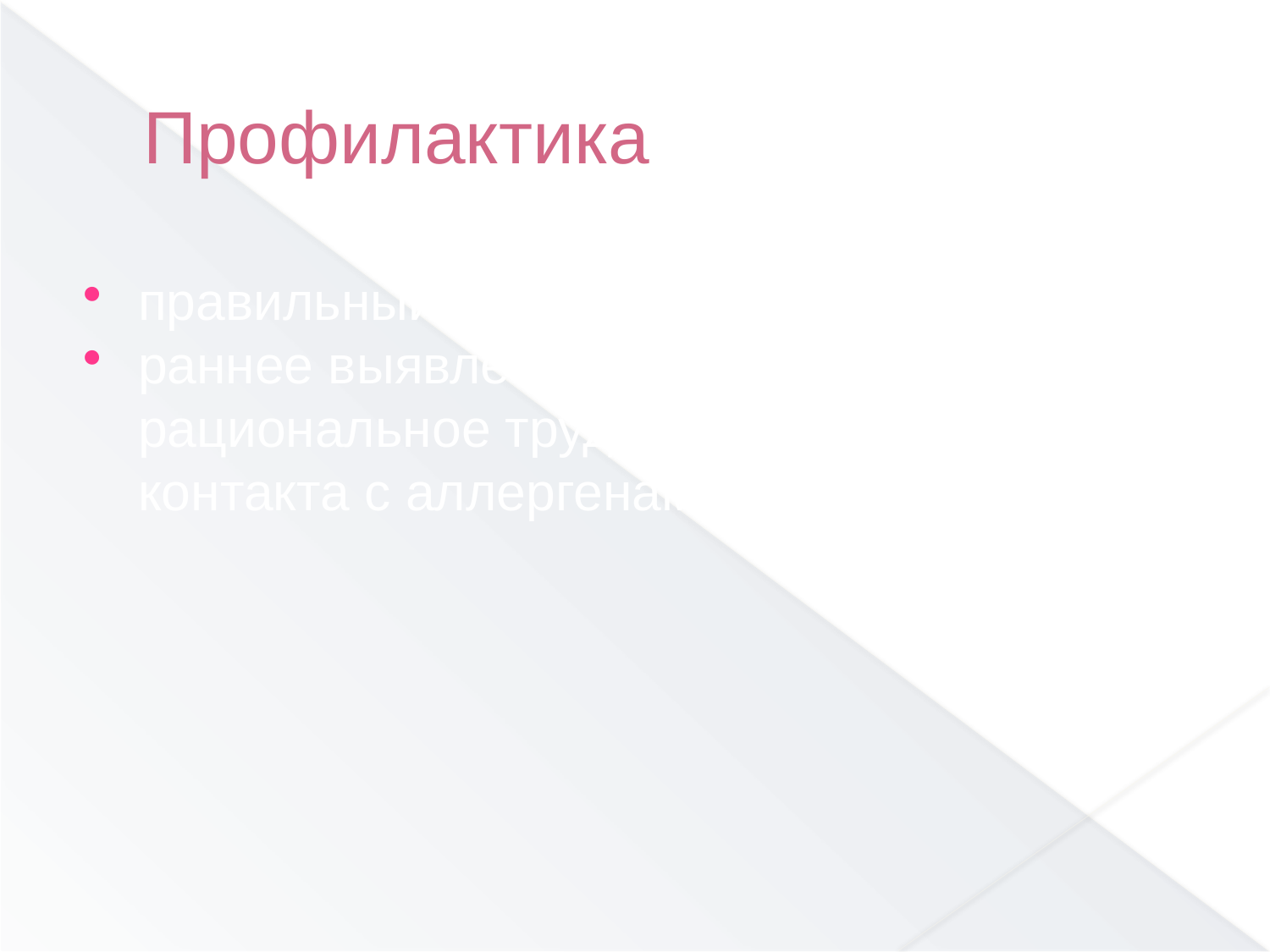

Профилактика
правильный профессиональный отбор
раннее выявление аллергопатологии и рациональное трудоустройство без контакта с аллергенами.